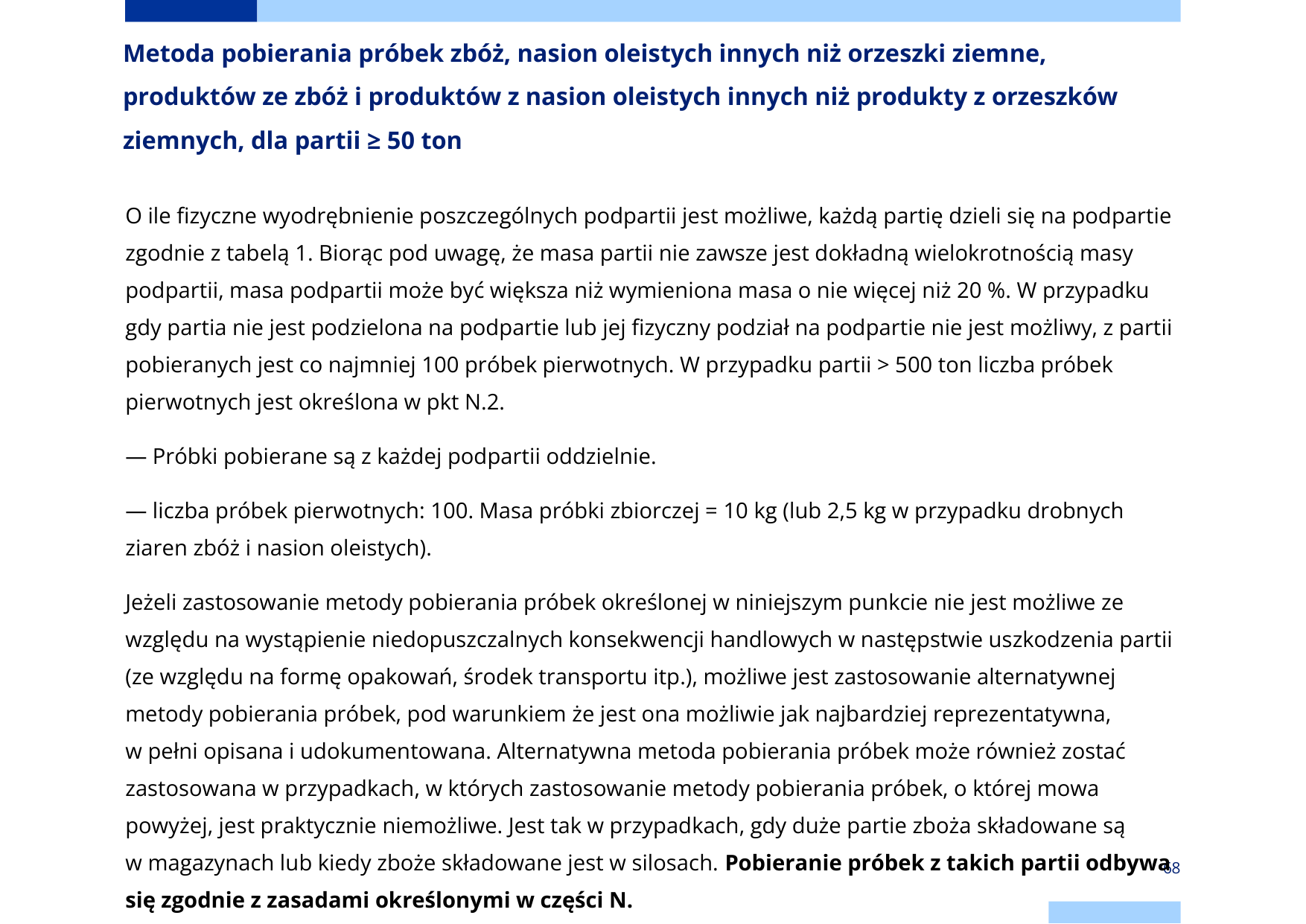

# Metoda pobierania próbek zbóż, nasion oleistych innych niż orzeszki ziemne, produktów ze zbóż i produktów z nasion oleistych innych niż produkty z orzeszków ziemnych, dla partii ≥ 50 ton
O ile fizyczne wyodrębnienie poszczególnych podpartii jest możliwe, każdą partię dzieli się na podpartie zgodnie z tabelą 1. Biorąc pod uwagę, że masa partii nie zawsze jest dokładną wielokrotnością masy podpartii, masa podpartii może być większa niż wymieniona masa o nie więcej niż 20 %. W przypadku gdy partia nie jest podzielona na podpartie lub jej fizyczny podział na podpartie nie jest możliwy, z partii pobieranych jest co najmniej 100 próbek pierwotnych. W przypadku partii > 500 ton liczba próbek pierwotnych jest określona w pkt N.2.
— Próbki pobierane są z każdej podpartii oddzielnie.
— liczba próbek pierwotnych: 100. Masa próbki zbiorczej = 10 kg (lub 2,5 kg w przypadku drobnych ziaren zbóż i nasion oleistych).
Jeżeli zastosowanie metody pobierania próbek określonej w niniejszym punkcie nie jest możliwe ze względu na wystąpienie niedopuszczalnych konsekwencji handlowych w następstwie uszkodzenia partii (ze względu na formę opakowań, środek transportu itp.), możliwe jest zastosowanie alternatywnej metody pobierania próbek, pod warunkiem że jest ona możliwie jak najbardziej reprezentatywna, w pełni opisana i udokumentowana. Alternatywna metoda pobierania próbek może również zostać zastosowana w przypadkach, w których zastosowanie metody pobierania próbek, o której mowa powyżej, jest praktycznie niemożliwe. Jest tak w przypadkach, gdy duże partie zboża składowane są w magazynach lub kiedy zboże składowane jest w silosach. Pobieranie próbek z takich partii odbywa się zgodnie z zasadami określonymi w części N.
68